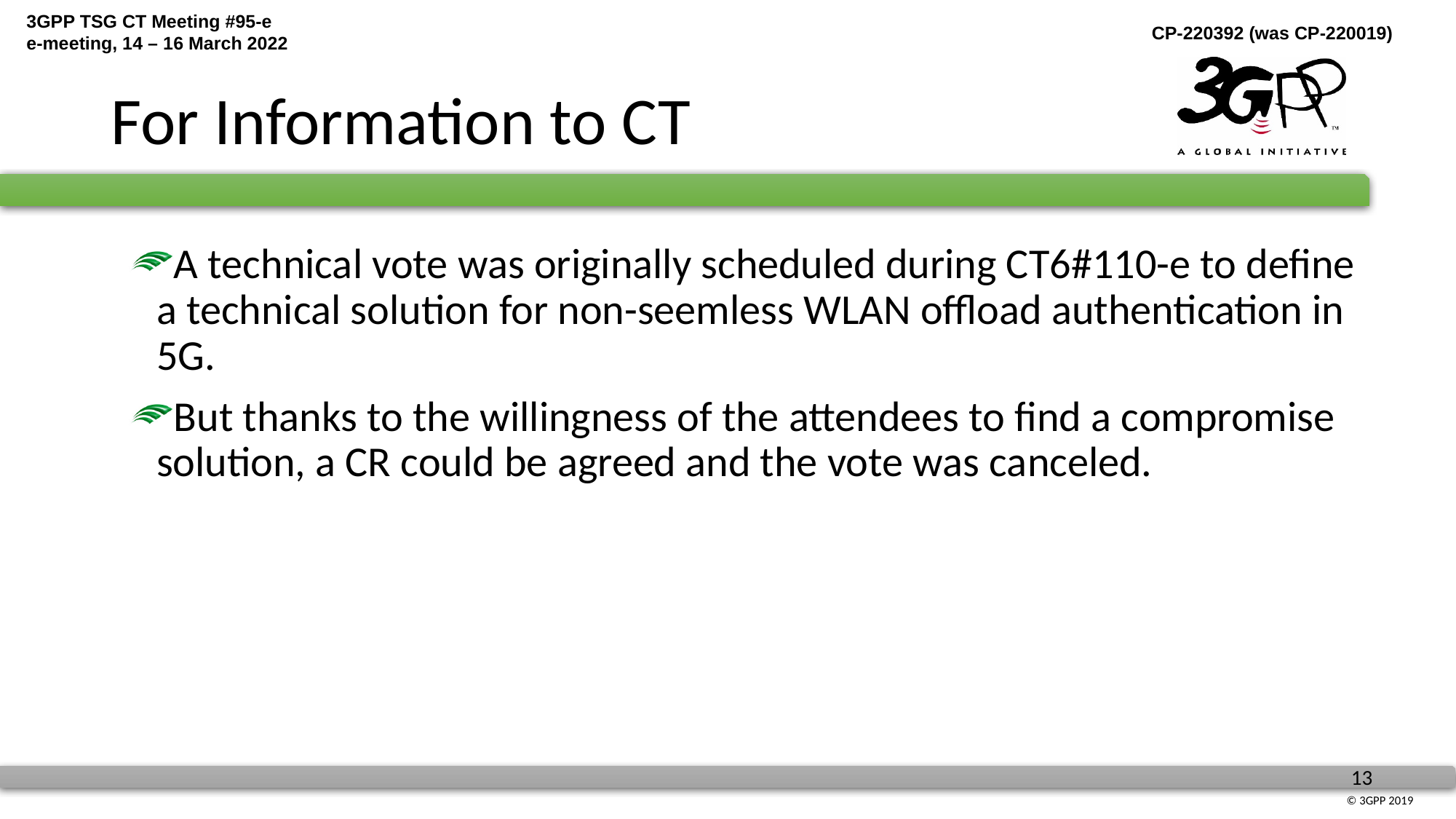

# For Information to CT

A technical vote was originally scheduled during CT6#110-e to define a technical solution for non-seemless WLAN offload authentication in 5G.
But thanks to the willingness of the attendees to find a compromise solution, a CR could be agreed and the vote was canceled.